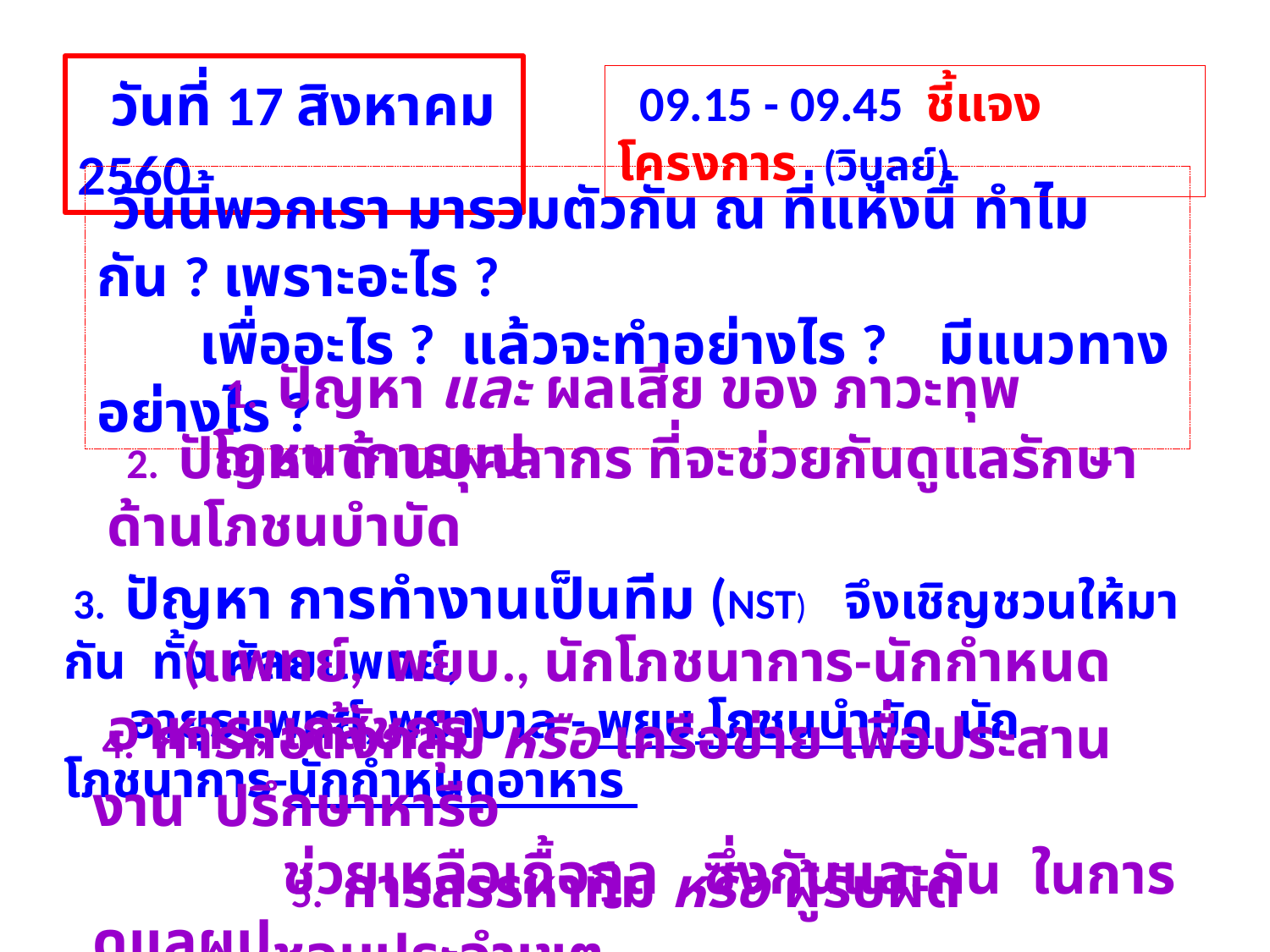

วันที่ 17 สิงหาคม 2560
  09.15 - 09.45  ชี้แจงโครงการ  (วิบูลย์)
 วันนี้พวกเรา มารวมตัวกัน ณ ที่แห่งนี้ ทำไมกัน ? เพราะอะไร ?
       เพื่ออะไร ?  แล้วจะทำอย่างไร ?    มีแนวทางอย่างไร ?
 1.  ปัญหา และ ผลเสีย ของ ภาวะทุพโภชนาการผป.
  2.  ปัญหา ด้านบุคลากร ที่จะช่วยกันดูแลรักษา ด้านโภชนบำบัด
      (แพทย์,  พยบ., นักโภชนาการ-นักกำหนดอาหาร, เภสัชกร)
 3.  ปัญหา การทำงานเป็นทีม (NST)   จึงเชิญชวนให้มากัน  ทั้ง ศัลยแพทย์,
     อายุรแพทย์, พยาบาล - พยบ.โภชนบำบัด, นักโภชนาการ-นักกำหนดอาหาร
 4.  การก่อตั้งกลุ่ม หรือ เครือข่าย เพื่อประสานงาน  ปรึกษาหารือ
             ช่วยเหลือเกื้อกูล   ซึ่งกันและกัน  ในการดูแลผป.
  5.  การสรรหาทีม หรือ ผู้รับผิดชอบประจำเขต